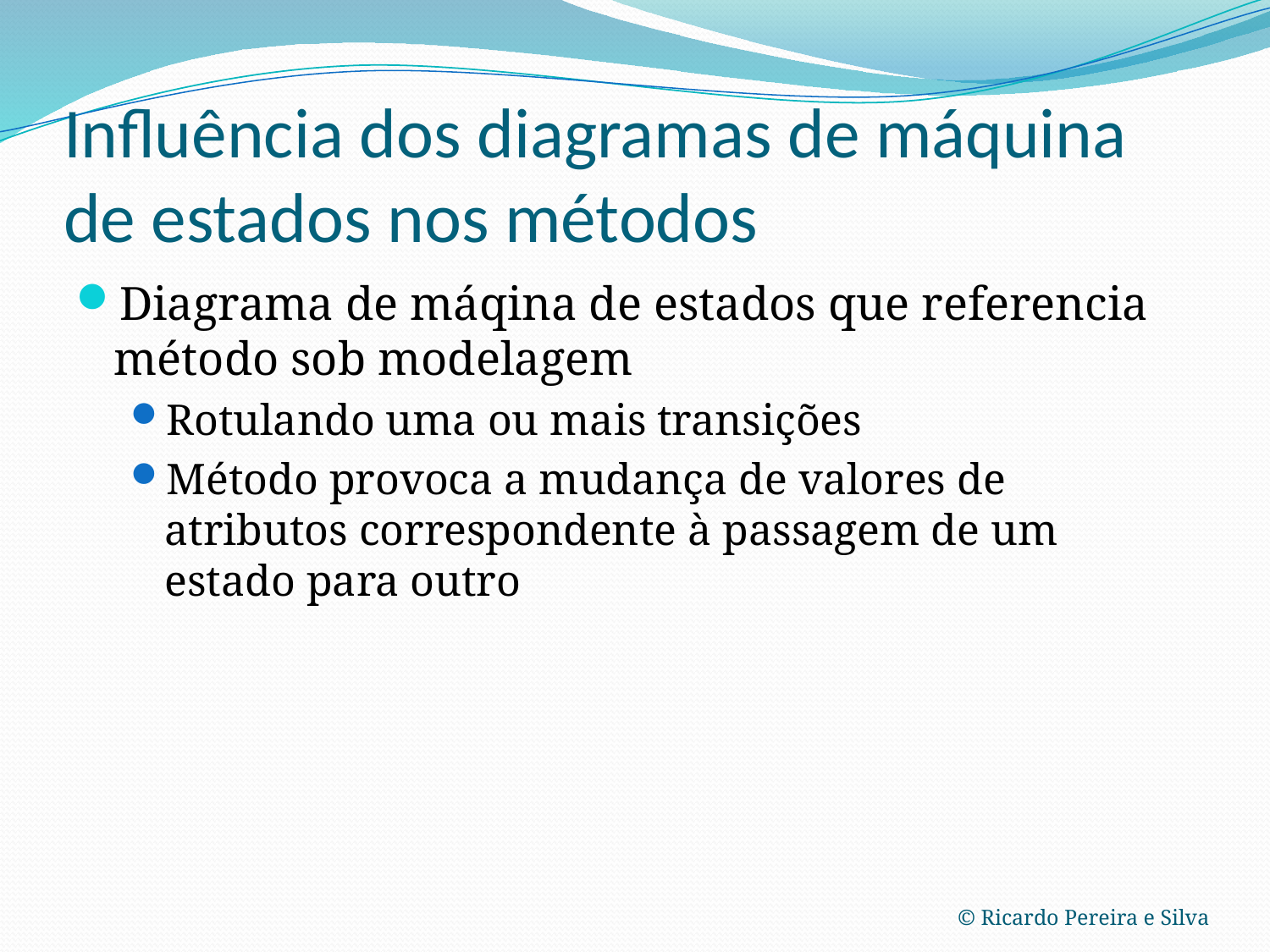

# Influência dos diagramas de máquina de estados nos métodos
Diagrama de máqina de estados que referencia método sob modelagem
Rotulando uma ou mais transições
Método provoca a mudança de valores de atributos correspondente à passagem de um estado para outro

© Ricardo Pereira e Silva